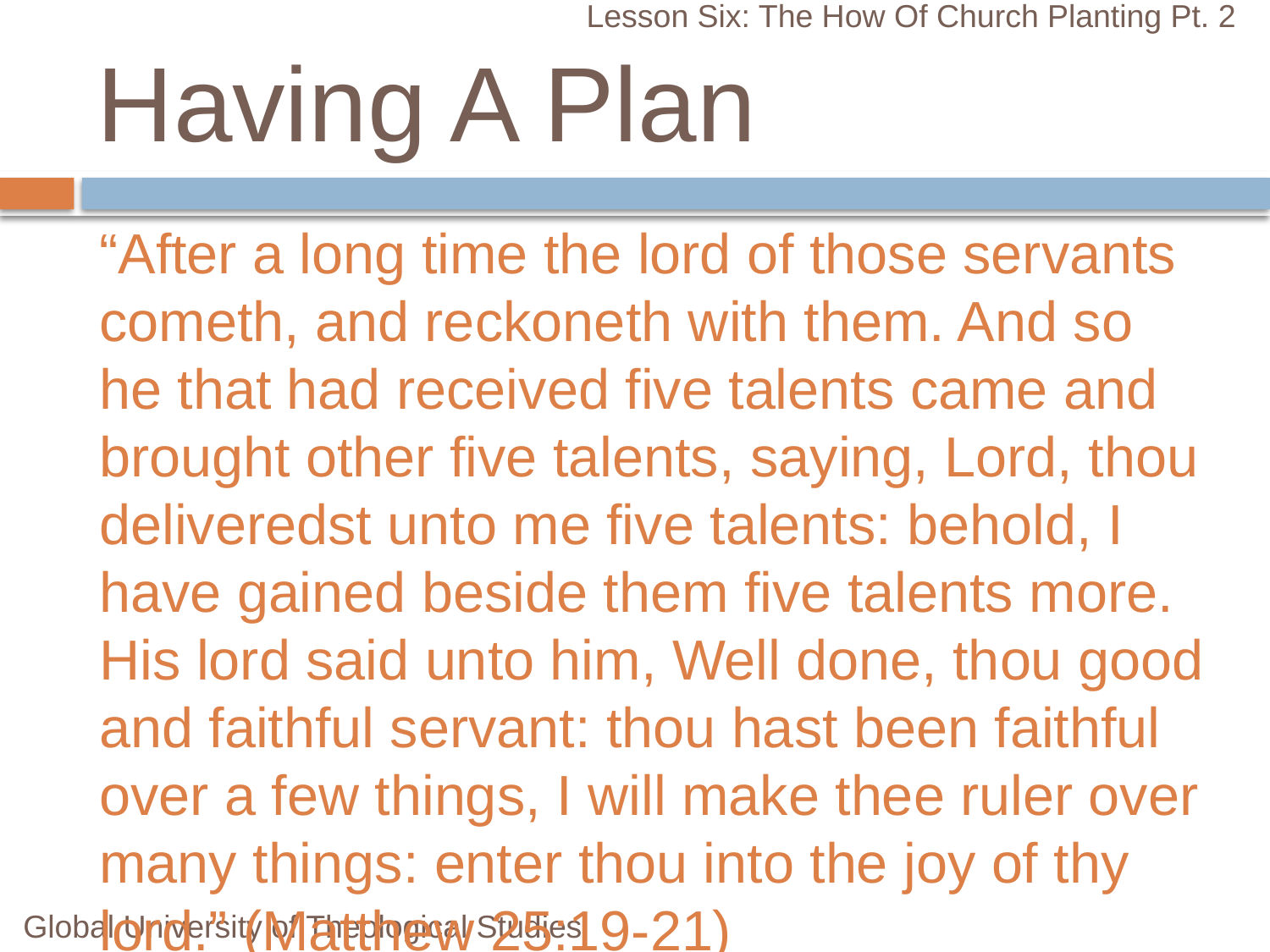

Lesson Six: The How Of Church Planting Pt. 2
# Having A Plan
	“After a long time the lord of those servants cometh, and reckoneth with them. And so he that had received five talents came and brought other five talents, saying, Lord, thou deliveredst unto me five talents: behold, I have gained beside them five talents more. His lord said unto him, Well done, thou good and faithful servant: thou hast been faithful over a few things, I will make thee ruler over many things: enter thou into the joy of thy lord.” (Matthew 25:19-21)
Global University of Theological Studies